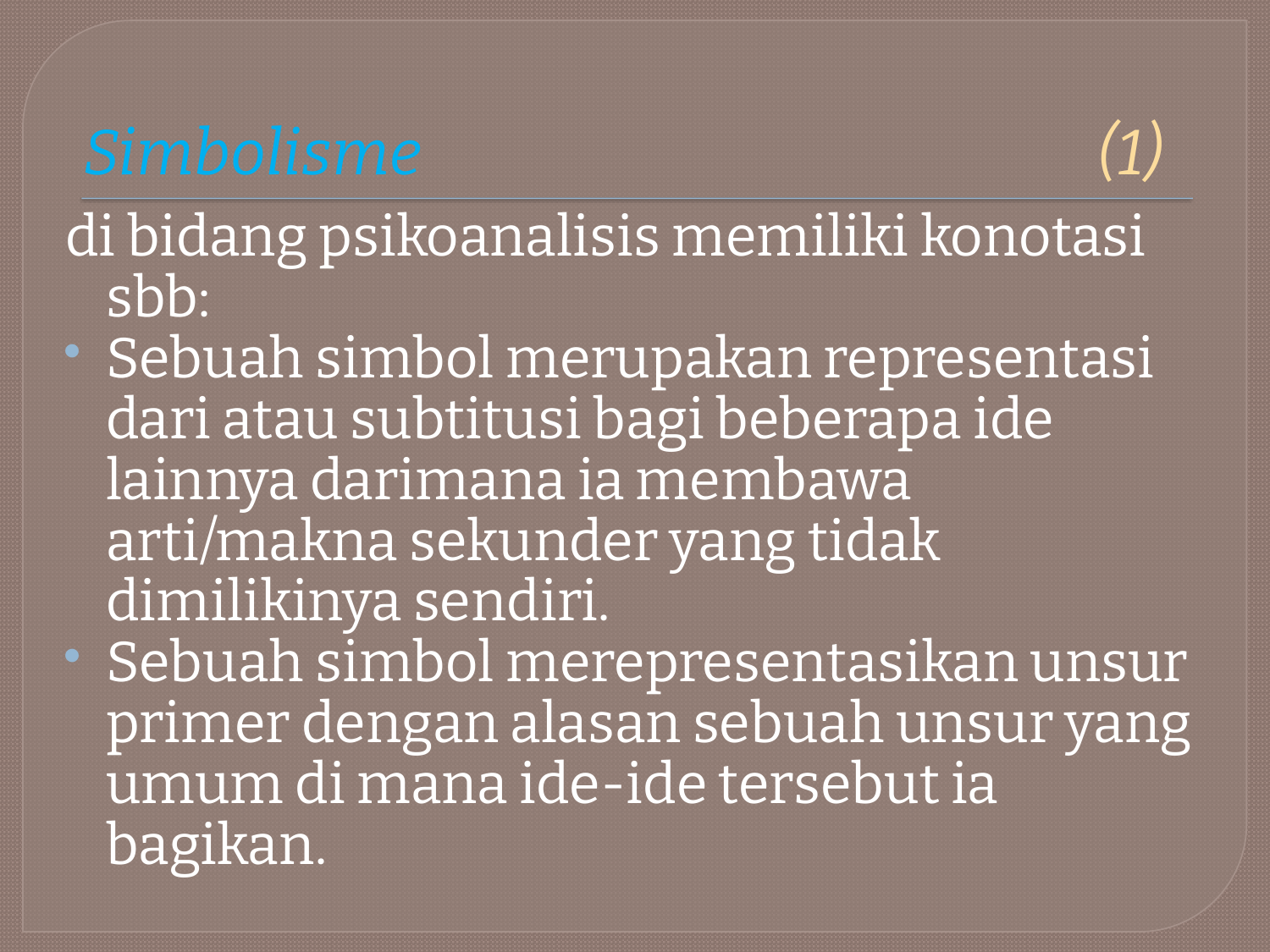

# Simbolisme						(1)
di bidang psikoanalisis memiliki konotasi sbb:
Sebuah simbol merupakan representasi dari atau subtitusi bagi beberapa ide lainnya darimana ia membawa arti/makna sekunder yang tidak dimilikinya sendiri.
Sebuah simbol merepresentasikan unsur primer dengan alasan sebuah unsur yang umum di mana ide-ide tersebut ia bagikan.